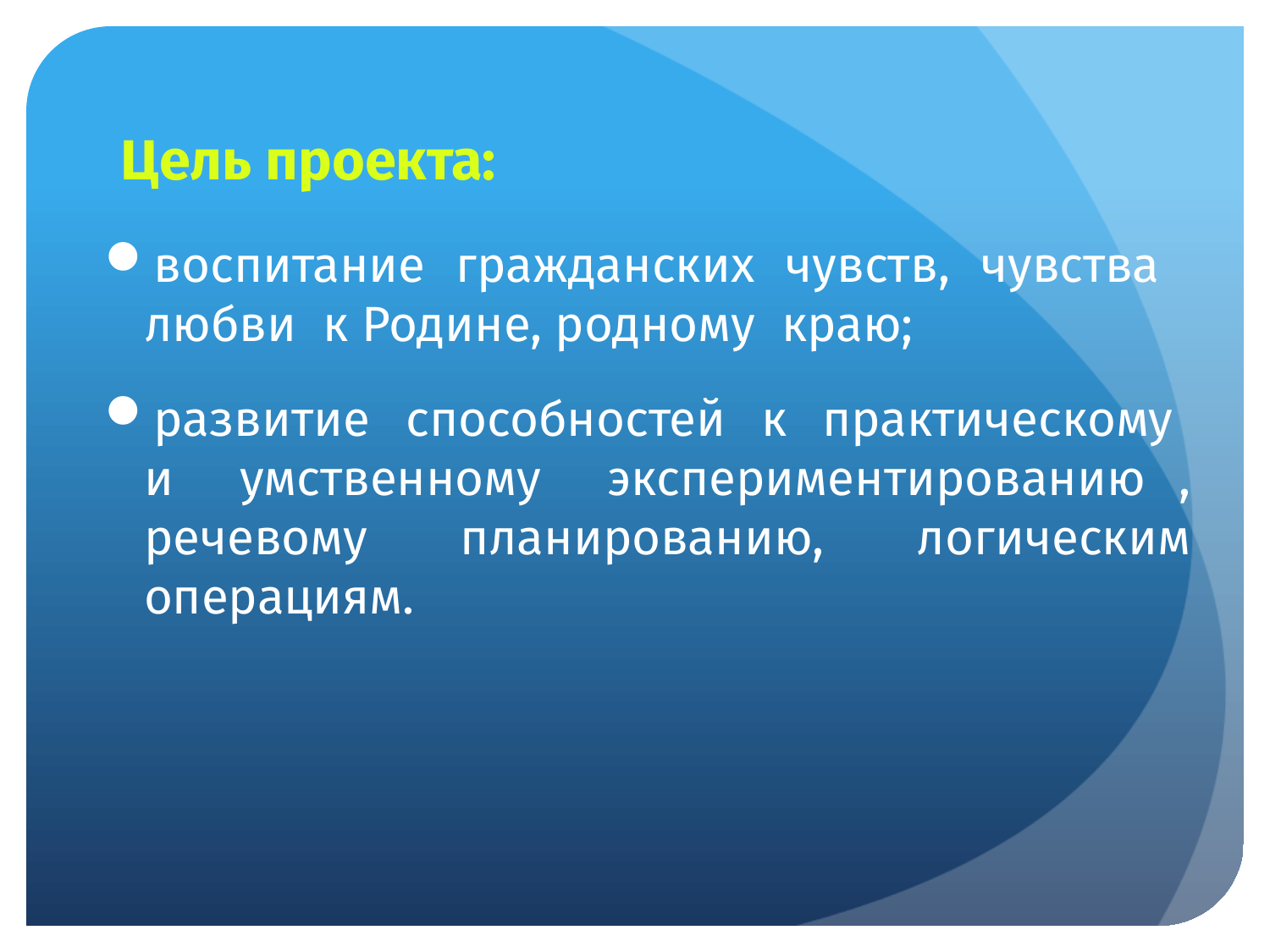

# Цель проекта:
воспитание гражданских чувств, чувства  любви  к Родине, родному  краю;
развитие  способностей  к  практическому  и  умственному  экспериментированию , речевому планированию, логическим операциям.